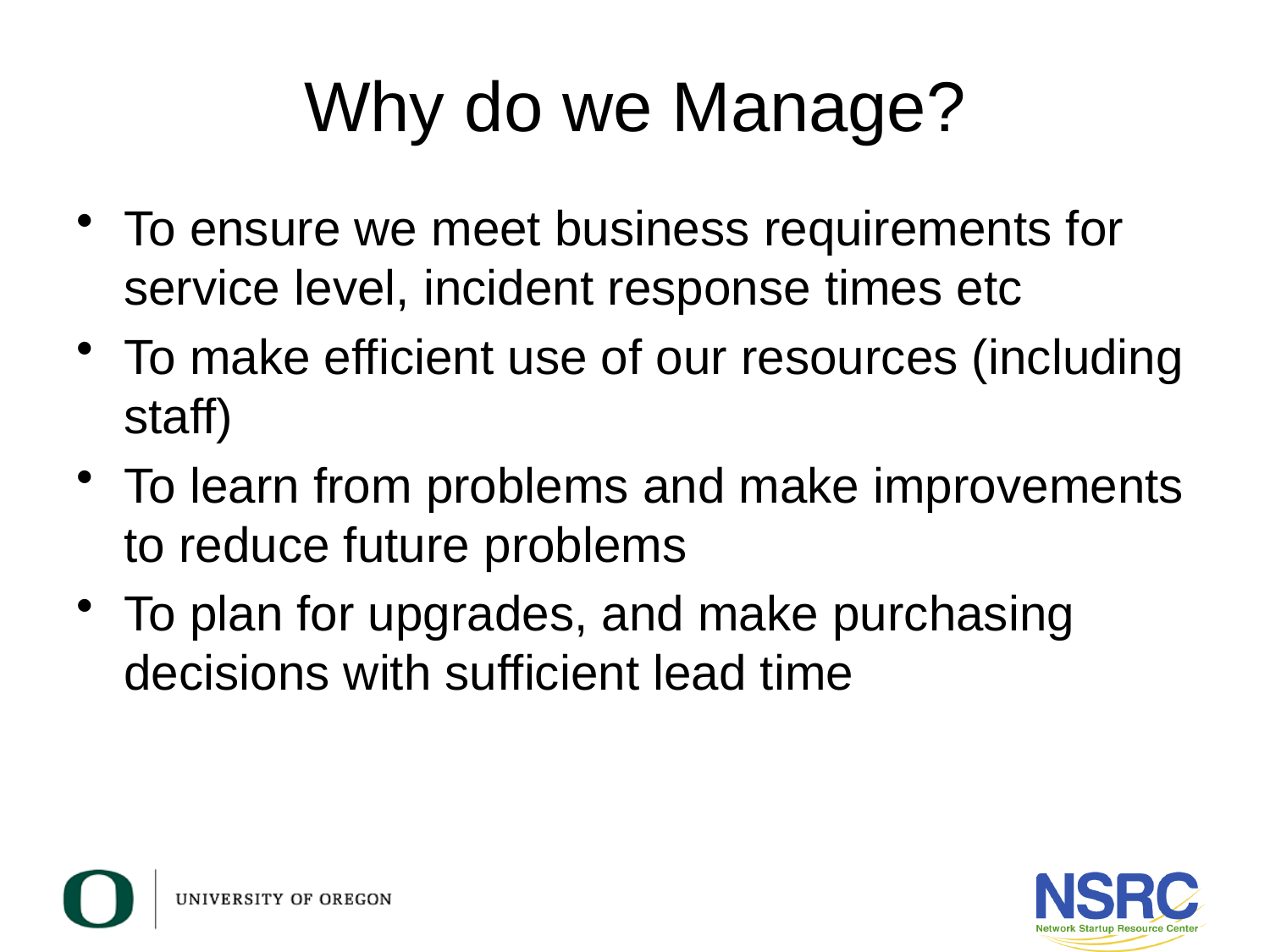

# Why do we Manage?
To ensure we meet business requirements for service level, incident response times etc
To make efficient use of our resources (including staff)
To learn from problems and make improvements to reduce future problems
To plan for upgrades, and make purchasing decisions with sufficient lead time